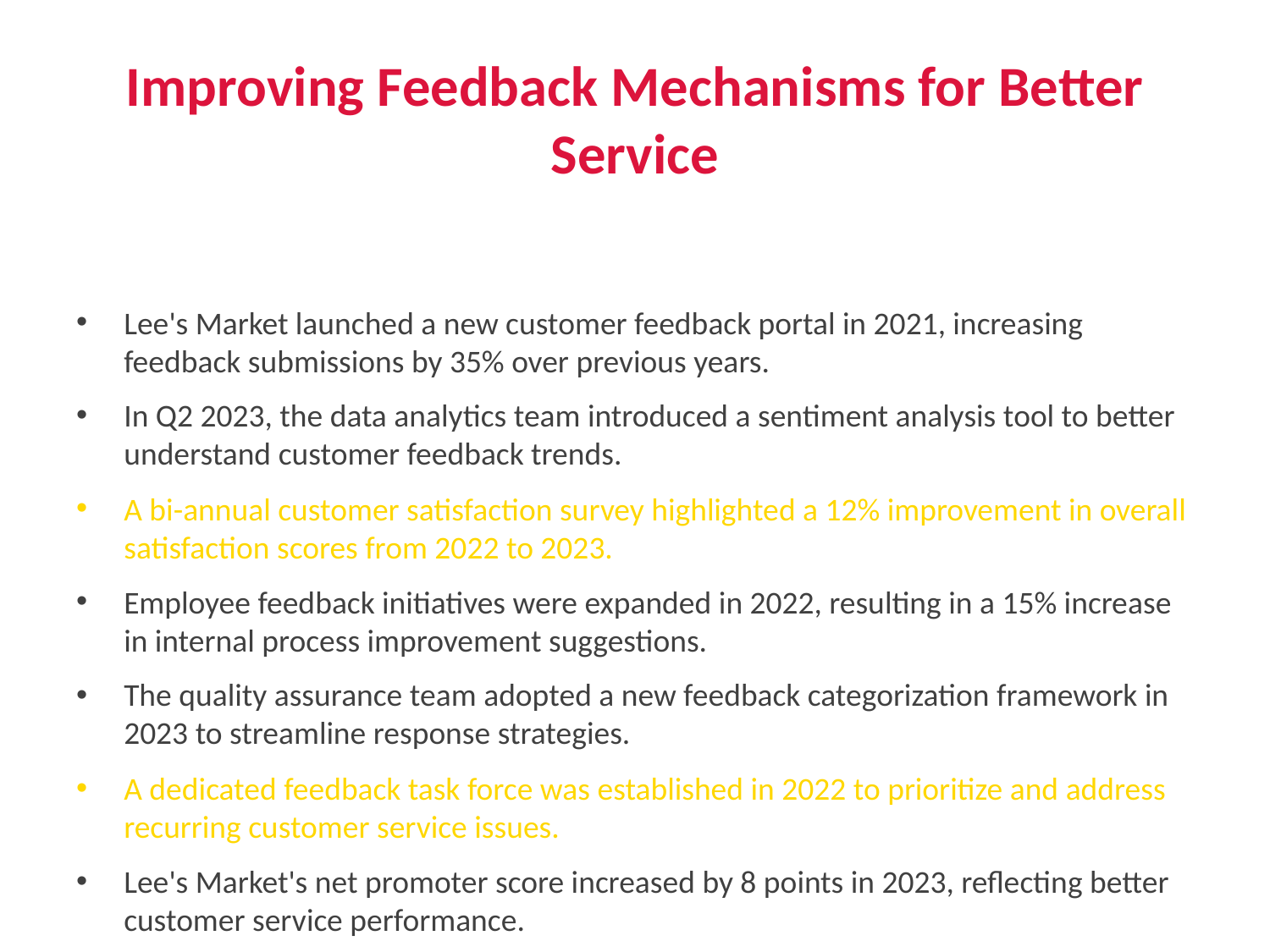

# Improving Feedback Mechanisms for Better Service

Lee's Market launched a new customer feedback portal in 2021, increasing feedback submissions by 35% over previous years.
In Q2 2023, the data analytics team introduced a sentiment analysis tool to better understand customer feedback trends.
A bi-annual customer satisfaction survey highlighted a 12% improvement in overall satisfaction scores from 2022 to 2023.
Employee feedback initiatives were expanded in 2022, resulting in a 15% increase in internal process improvement suggestions.
The quality assurance team adopted a new feedback categorization framework in 2023 to streamline response strategies.
A dedicated feedback task force was established in 2022 to prioritize and address recurring customer service issues.
Lee's Market's net promoter score increased by 8 points in 2023, reflecting better customer service performance.